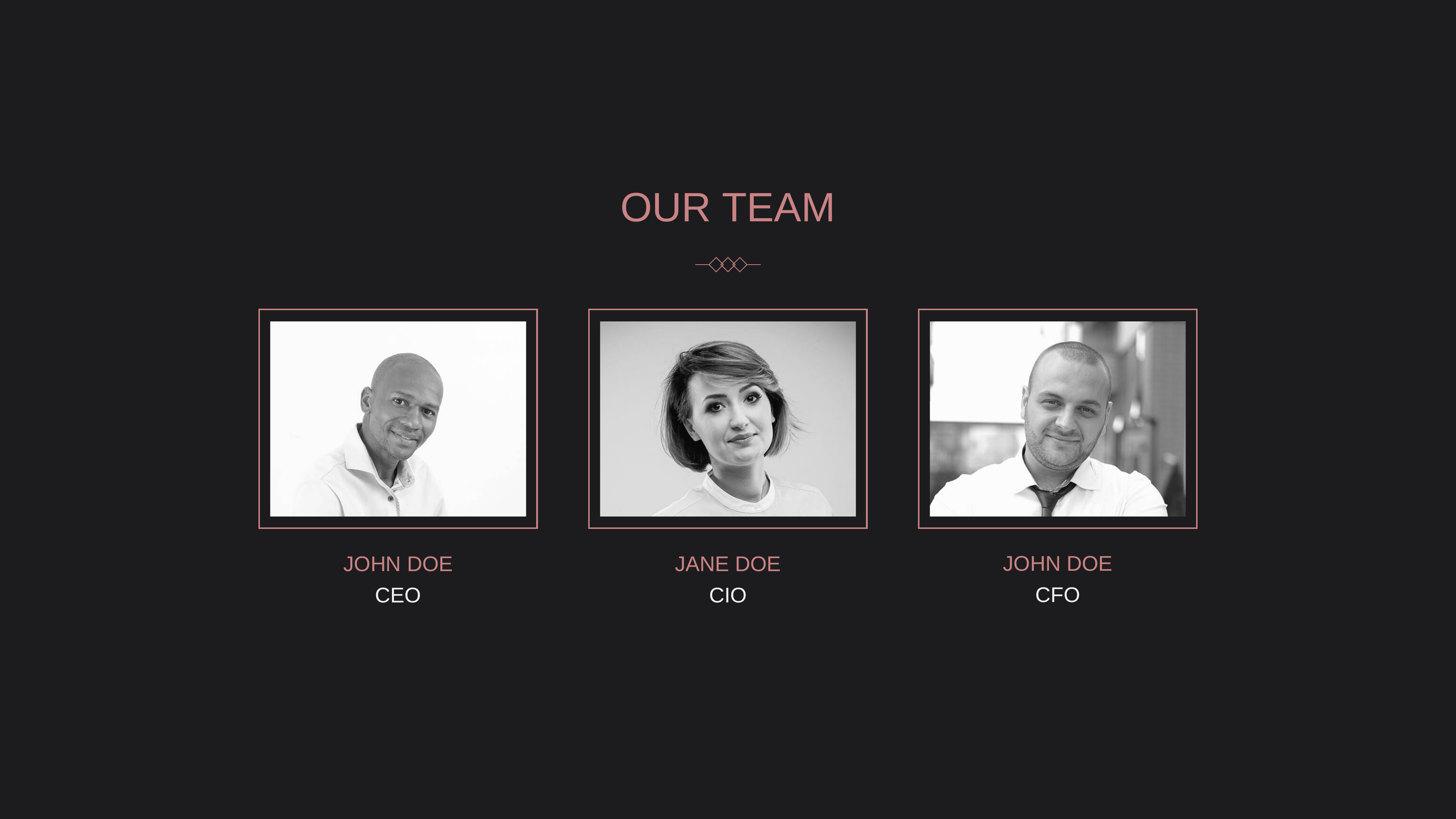

OUR TEAM

JOHN DOE
JOHN DOE
JANE DOE
CFO
CEO
CIO